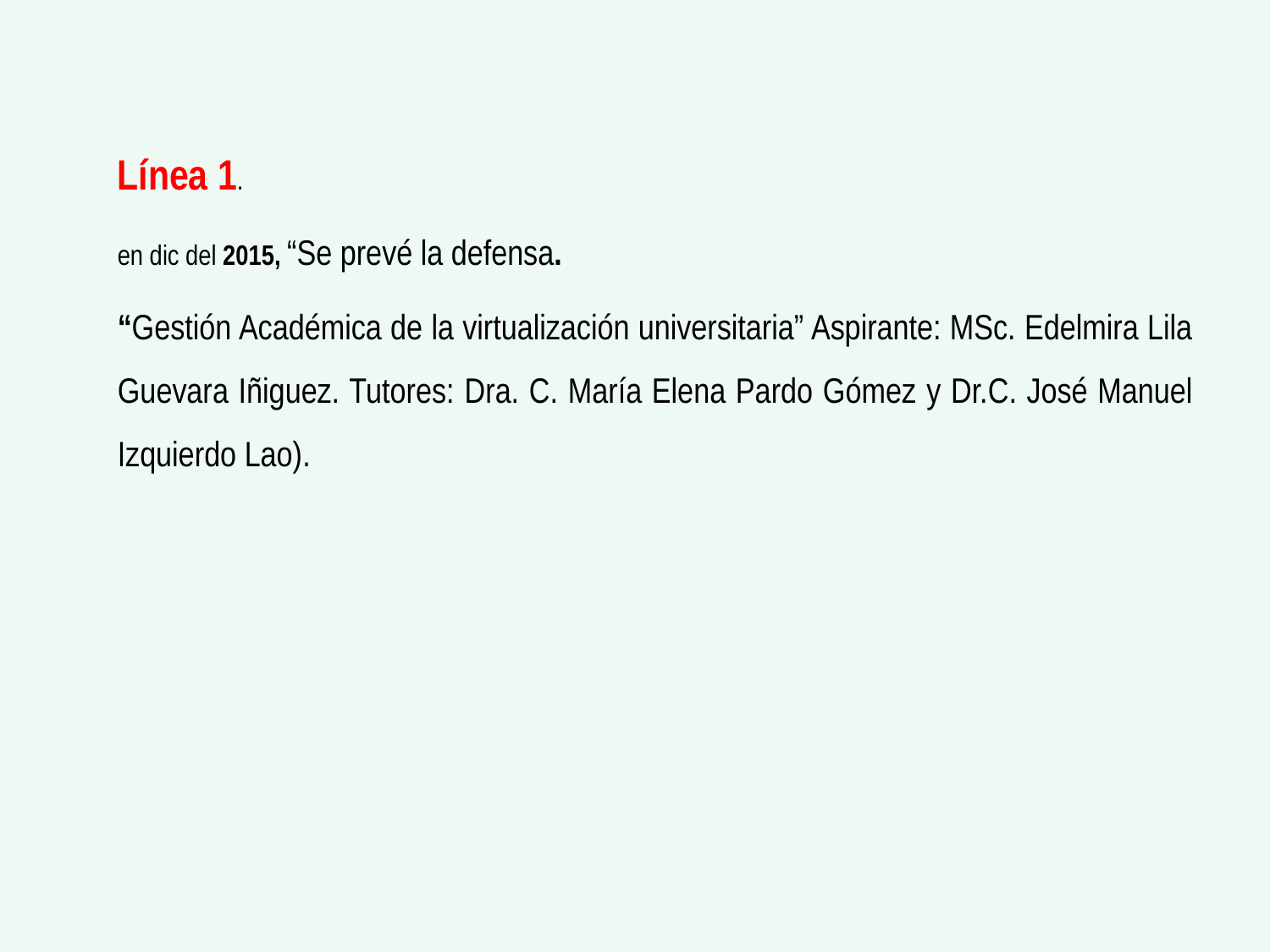

Línea 1.
en dic del 2015, “Se prevé la defensa.
“Gestión Académica de la virtualización universitaria” Aspirante: MSc. Edelmira Lila Guevara Iñiguez. Tutores: Dra. C. María Elena Pardo Gómez y Dr.C. José Manuel Izquierdo Lao).